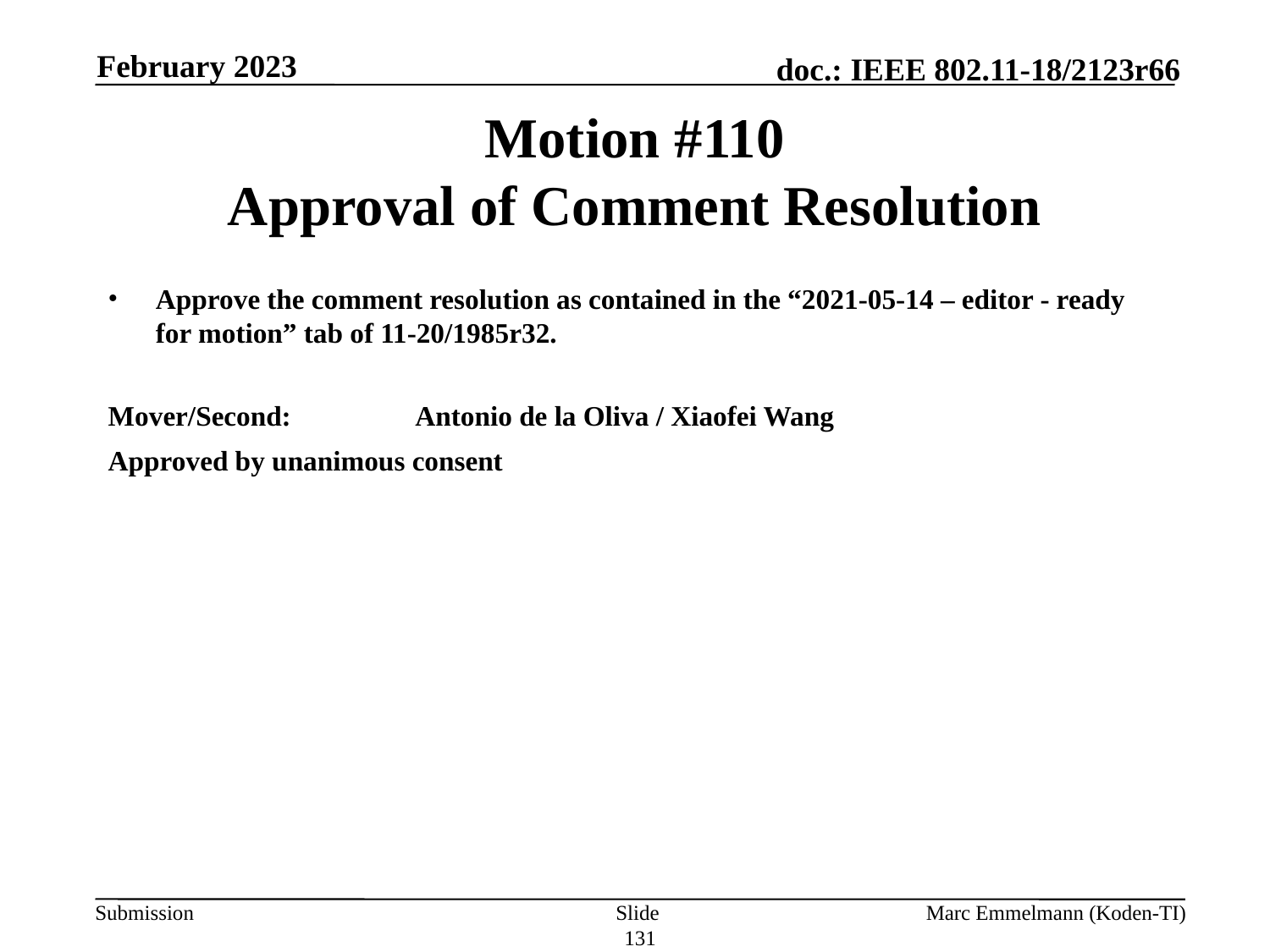

February 2023
# Motion #110 Approval of Comment Resolution
Approve the comment resolution as contained in the “2021-05-14 – editor - ready for motion” tab of 11-20/1985r32.

Mover/Second:	 Antonio de la Oliva / Xiaofei Wang
Approved by unanimous consent
Slide 131
Marc Emmelmann (Koden-TI)